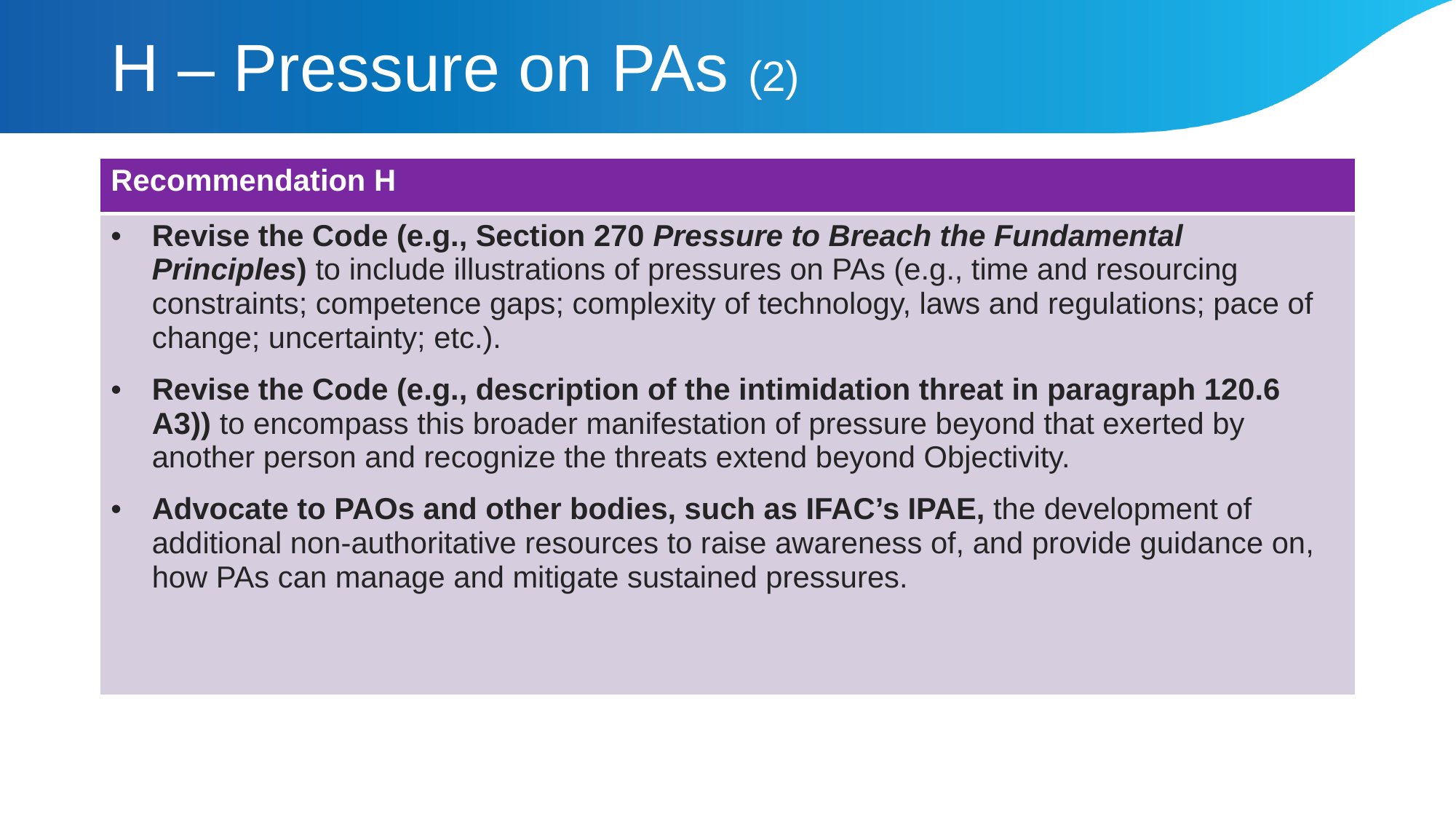

# H – Pressure on PAs (2)
| Recommendation H |
| --- |
| Revise the Code (e.g., Section 270 Pressure to Breach the Fundamental Principles) to include illustrations of pressures on PAs (e.g., time and resourcing constraints; competence gaps; complexity of technology, laws and regulations; pace of change; uncertainty; etc.). Revise the Code (e.g., description of the intimidation threat in paragraph 120.6 A3)) to encompass this broader manifestation of pressure beyond that exerted by another person and recognize the threats extend beyond Objectivity. Advocate to PAOs and other bodies, such as IFAC’s IPAE, the development of additional non-authoritative resources to raise awareness of, and provide guidance on, how PAs can manage and mitigate sustained pressures. |